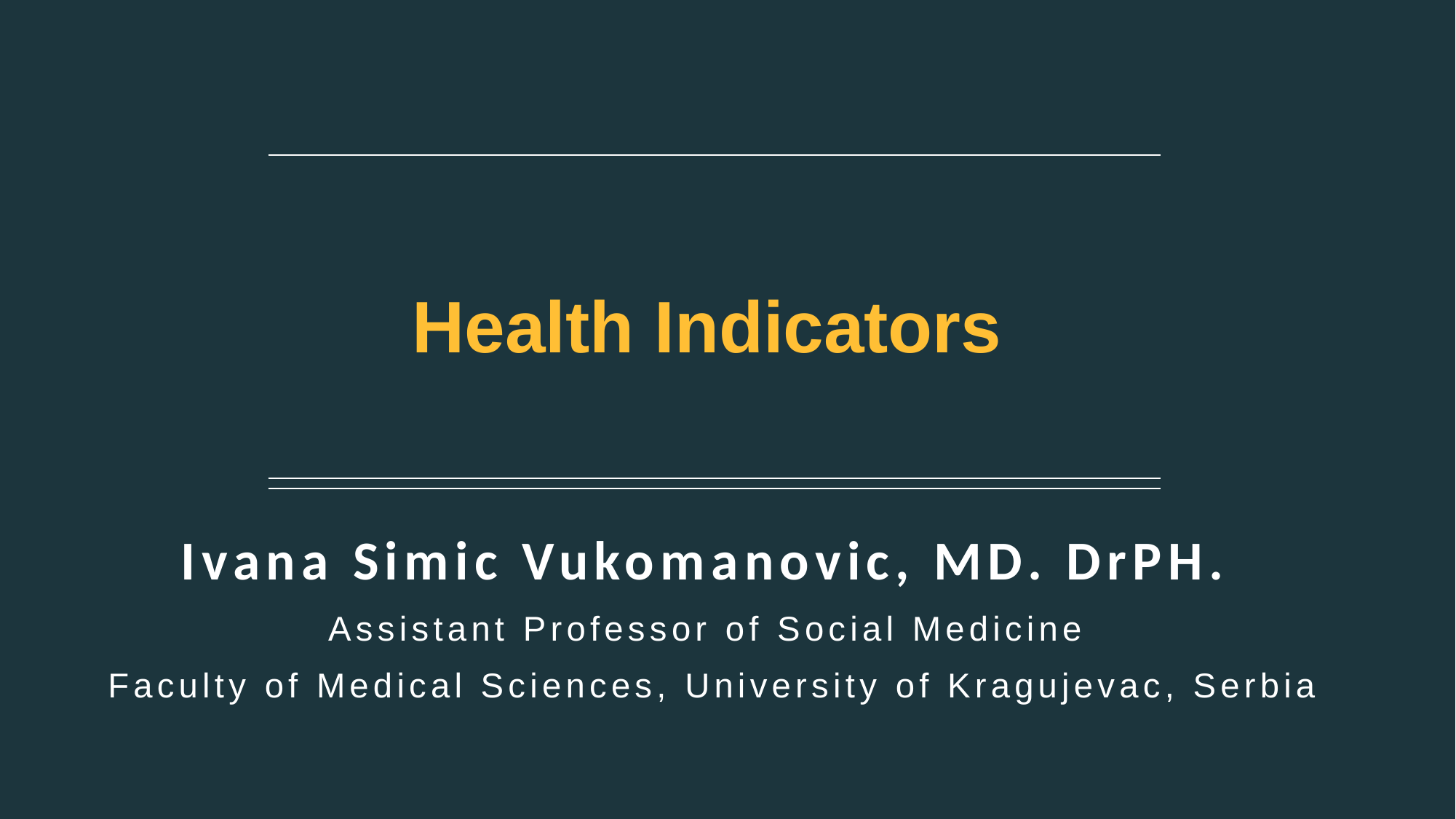

Health Indicators
Ivana Simic Vukomanovic, MD. DrPH.
Assistant Professor of Social Medicine
Faculty of Medical Sciences, University of Kragujevac, Serbia